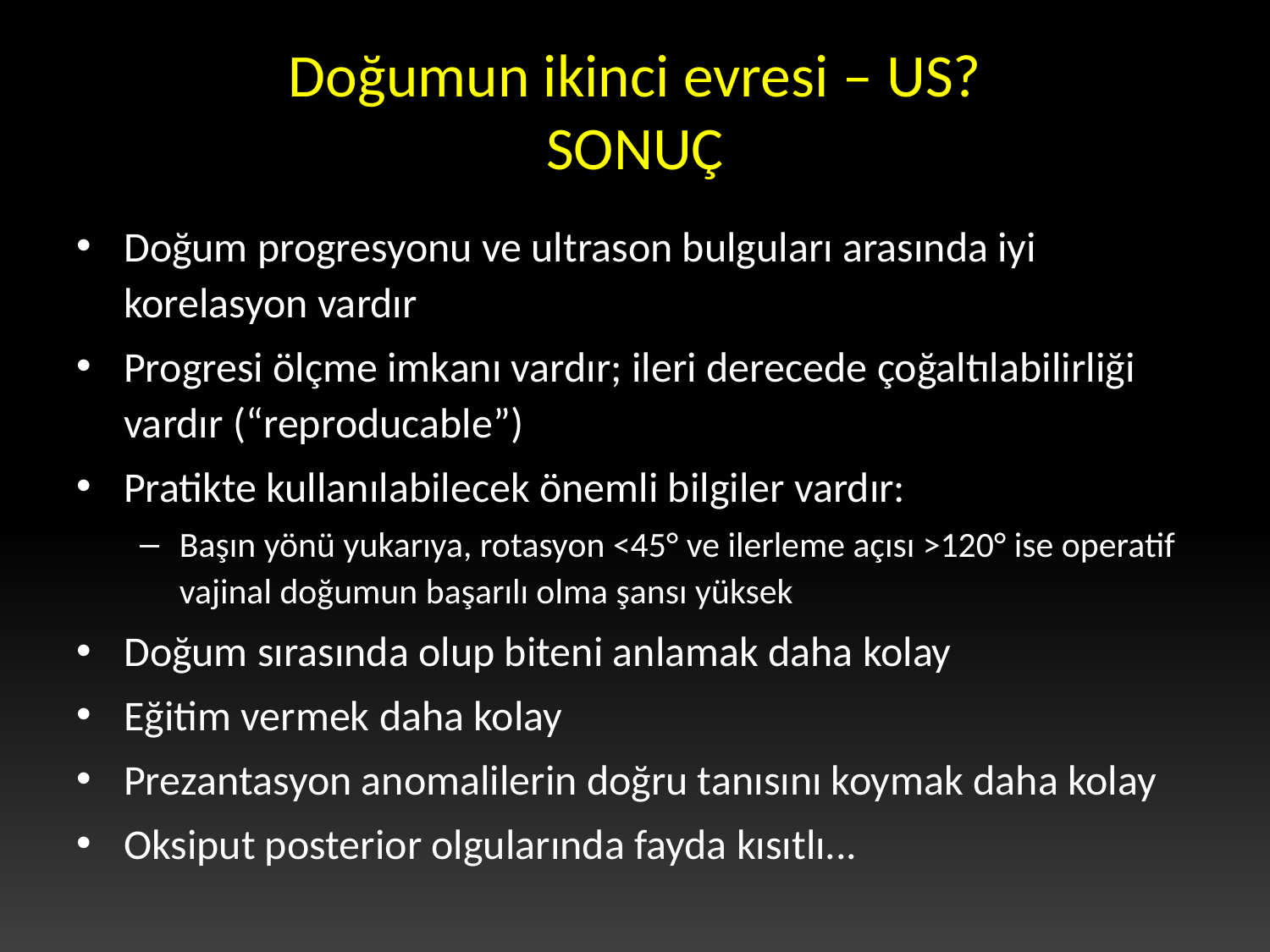

# Doğumun ikinci evresi – US? SONUÇ
Doğum progresyonu ve ultrason bulguları arasında iyi korelasyon vardır
Progresi ölçme imkanı vardır; ileri derecede çoğaltılabilirliği vardır (“reproducable”)
Pratikte kullanılabilecek önemli bilgiler vardır:
Başın yönü yukarıya, rotasyon <45° ve ilerleme açısı >120° ise operatif vajinal doğumun başarılı olma şansı yüksek
Doğum sırasında olup biteni anlamak daha kolay
Eğitim vermek daha kolay
Prezantasyon anomalilerin doğru tanısını koymak daha kolay
Oksiput posterior olgularında fayda kısıtlı...